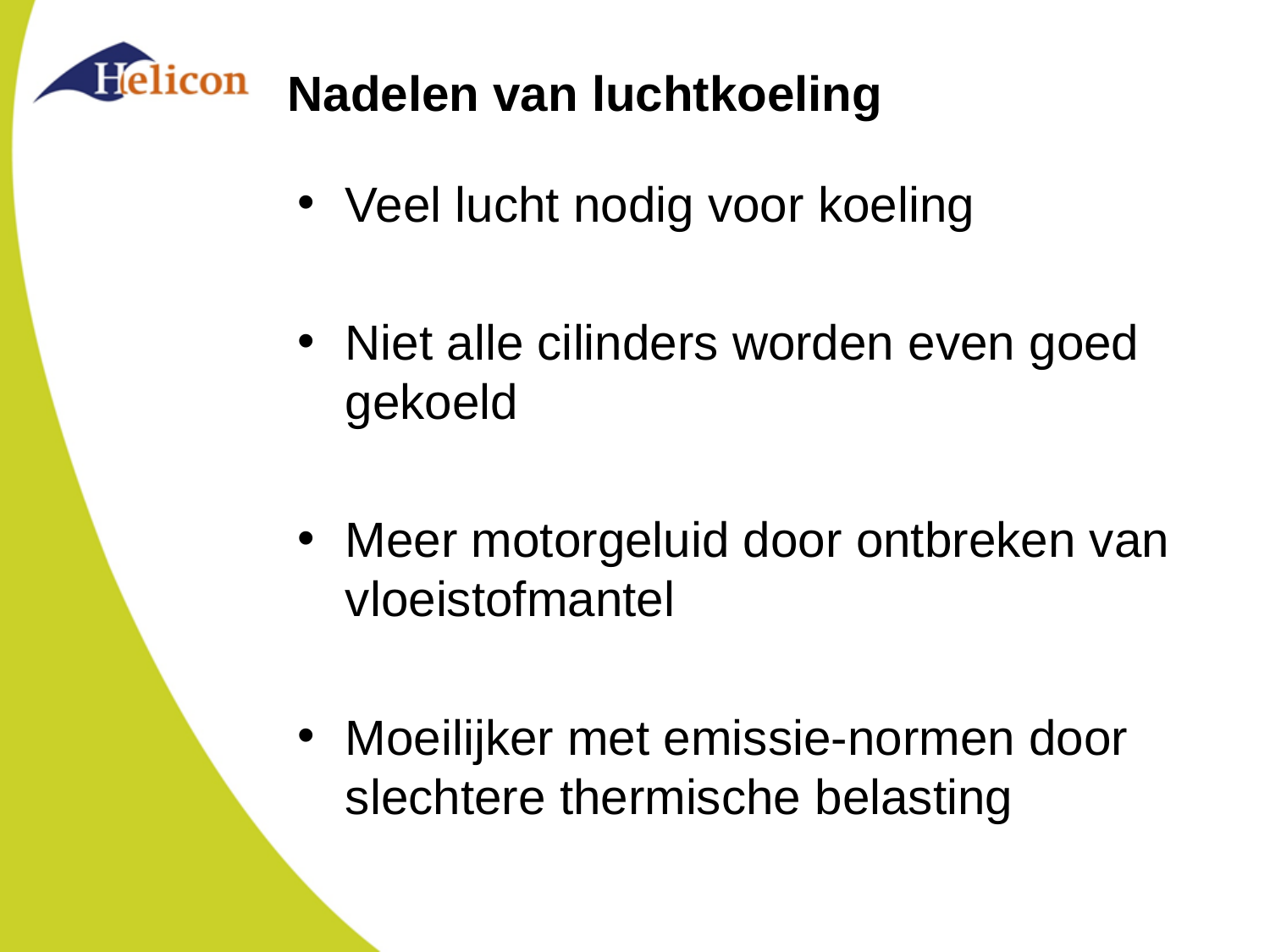

# Nadelen van luchtkoeling
Veel lucht nodig voor koeling

Niet alle cilinders worden even goed gekoeld

Meer motorgeluid door ontbreken van vloeistofmantel

Moeilijker met emissie-normen door slechtere thermische belasting